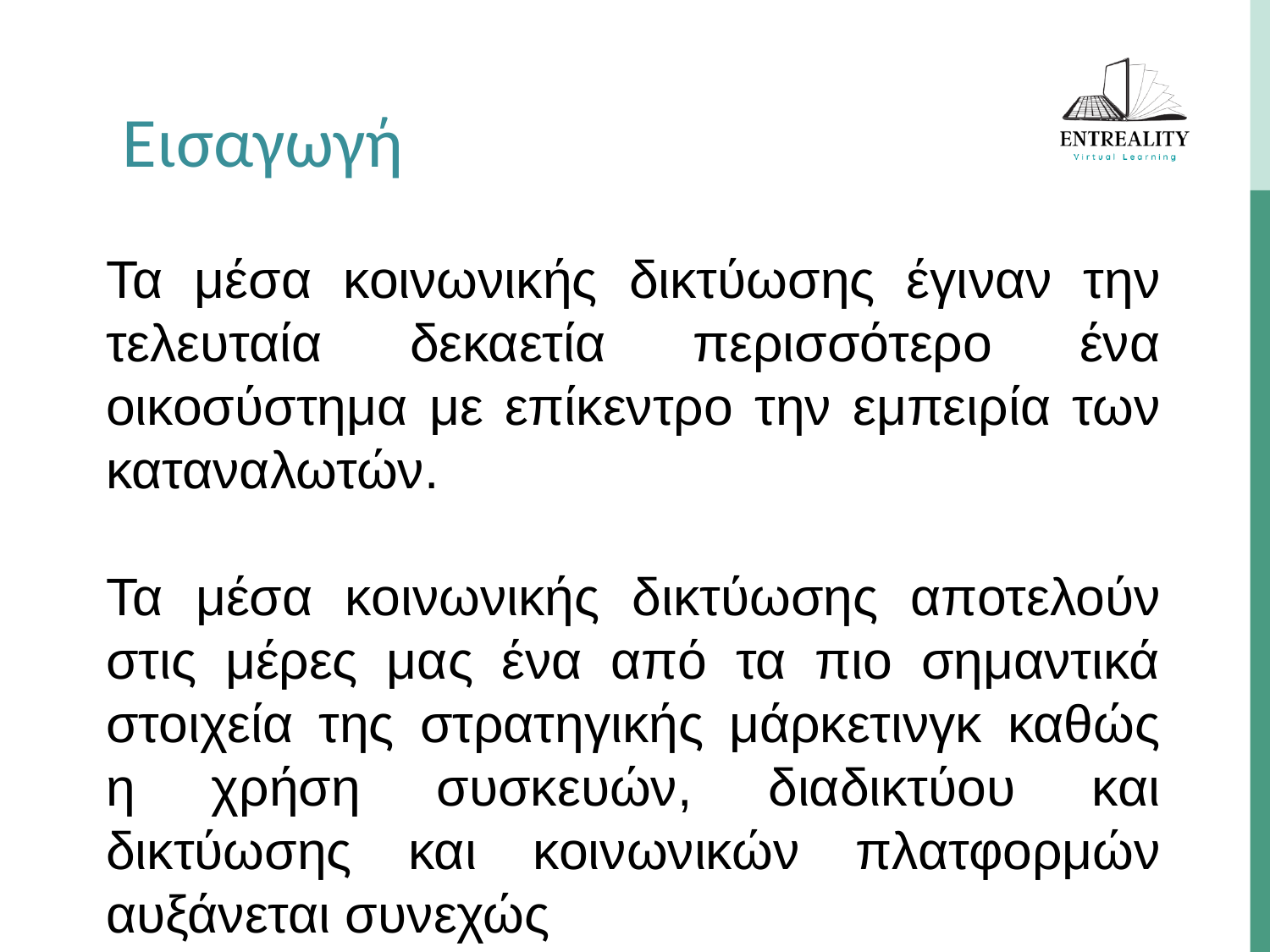

Εισαγωγή
Τα μέσα κοινωνικής δικτύωσης έγιναν την τελευταία δεκαετία περισσότερο ένα οικοσύστημα με επίκεντρο την εμπειρία των καταναλωτών.

Τα μέσα κοινωνικής δικτύωσης αποτελούν στις μέρες μας ένα από τα πιο σημαντικά στοιχεία της στρατηγικής μάρκετινγκ καθώς η χρήση συσκευών, διαδικτύου και δικτύωσης και κοινωνικών πλατφορμών αυξάνεται συνεχώς